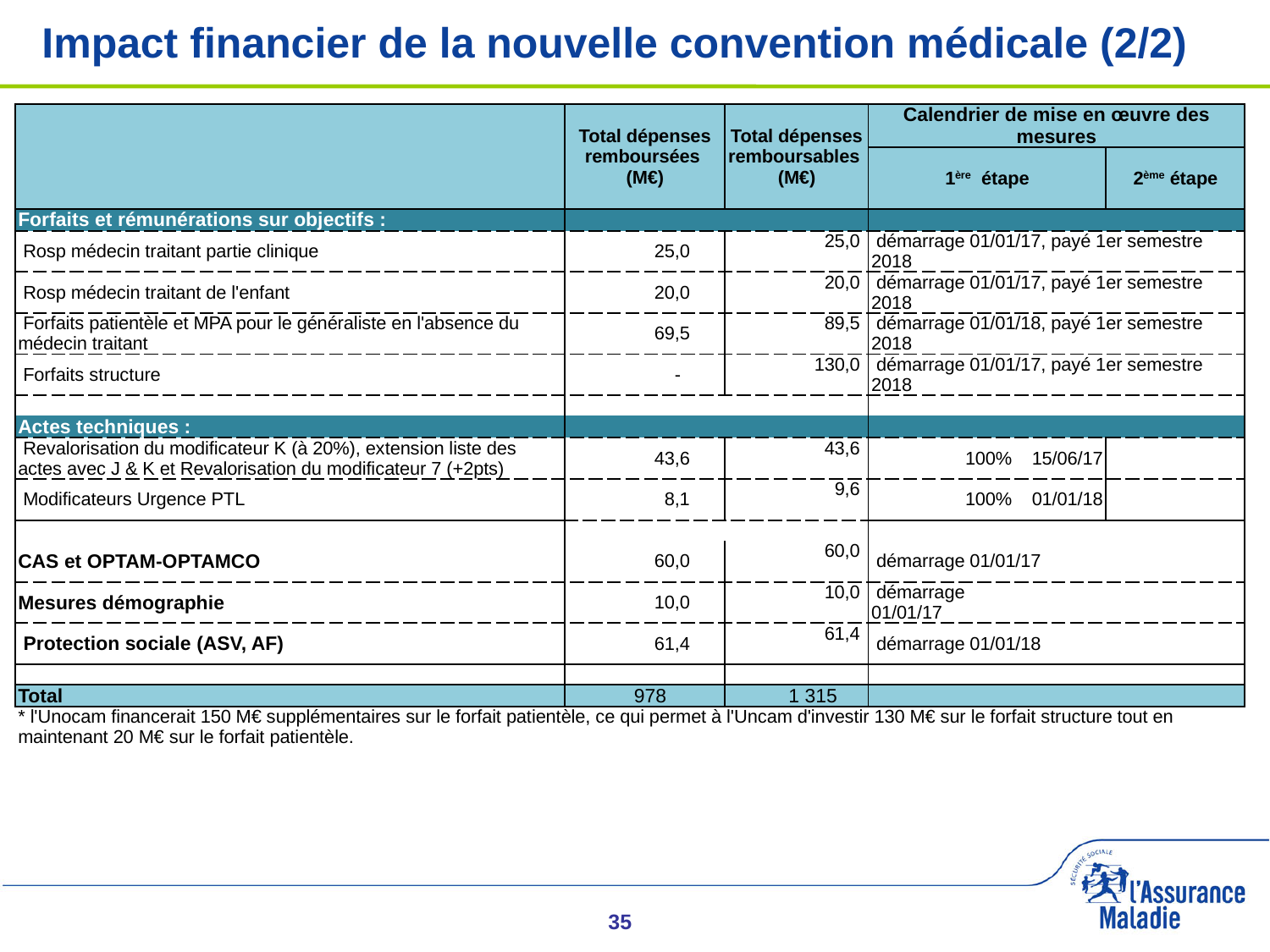

# Impact financier de la nouvelle convention médicale (2/2)
|  |  | Total dépenses remboursées (M€) |  | Total dépenses remboursables (M€) |  | Calendrier de mise en œuvre des mesures |  |  |  |
| --- | --- | --- | --- | --- | --- | --- | --- | --- | --- |
|  |  |  |  |  |  | 1ère étape |  | 2ème étape |  |
| Forfaits et rémunérations sur objectifs : |  |  |  |  |  |  |  |  |  |
| Rosp médecin traitant partie clinique |  | 25,0 |  | 25,0 |  | démarrage 01/01/17, payé 1er semestre 2018 |  |  |  |
| Rosp médecin traitant de l'enfant |  | 20,0 |  | 20,0 |  | démarrage 01/01/17, payé 1er semestre 2018 |  |  |  |
| Forfaits patientèle et MPA pour le généraliste en l'absence du médecin traitant |  | 69,5 |  | 89,5 |  | démarrage 01/01/18, payé 1er semestre 2018 |  |  |  |
| Forfaits structure |  | - |  | 130,0 |  | démarrage 01/01/17, payé 1er semestre 2018 |  |  |  |
|  |  |  |  |  |  |  |  |  |  |
| Actes techniques : |  |  |  |  |  |  |  |  |  |
| Revalorisation du modificateur K (à 20%), extension liste des actes avec J & K et Revalorisation du modificateur 7 (+2pts) |  | 43,6 |  | 43,6 |  | 100% | 15/06/17 |  |  |
| Modificateurs Urgence PTL |  | 8,1 |  | 9,6 |  | 100% | 01/01/18 |  |  |
|  |  |  |  |  |  |  |  |  |  |
| CAS et OPTAM-OPTAMCO |  | 60,0 |  | 60,0 |  | démarrage 01/01/17 |  |  |  |
| Mesures démographie |  | 10,0 |  | 10,0 |  | démarrage 01/01/17 |  |  |  |
| Protection sociale (ASV, AF) |  | 61,4 |  | 61,4 |  | démarrage 01/01/18 |  |  |  |
|  |  |  |  |  |  |  |  |  |  |
| Total |  | 978 |  | 1 315 |  |  |  |  |  |
| \* l'Unocam financerait 150 M€ supplémentaires sur le forfait patientèle, ce qui permet à l'Uncam d'investir 130 M€ sur le forfait structure tout en maintenant 20 M€ sur le forfait patientèle. |  |  |  |  |  |  |  |  |  |
|  |  |  |  |  |  |  |  |  |  |
35